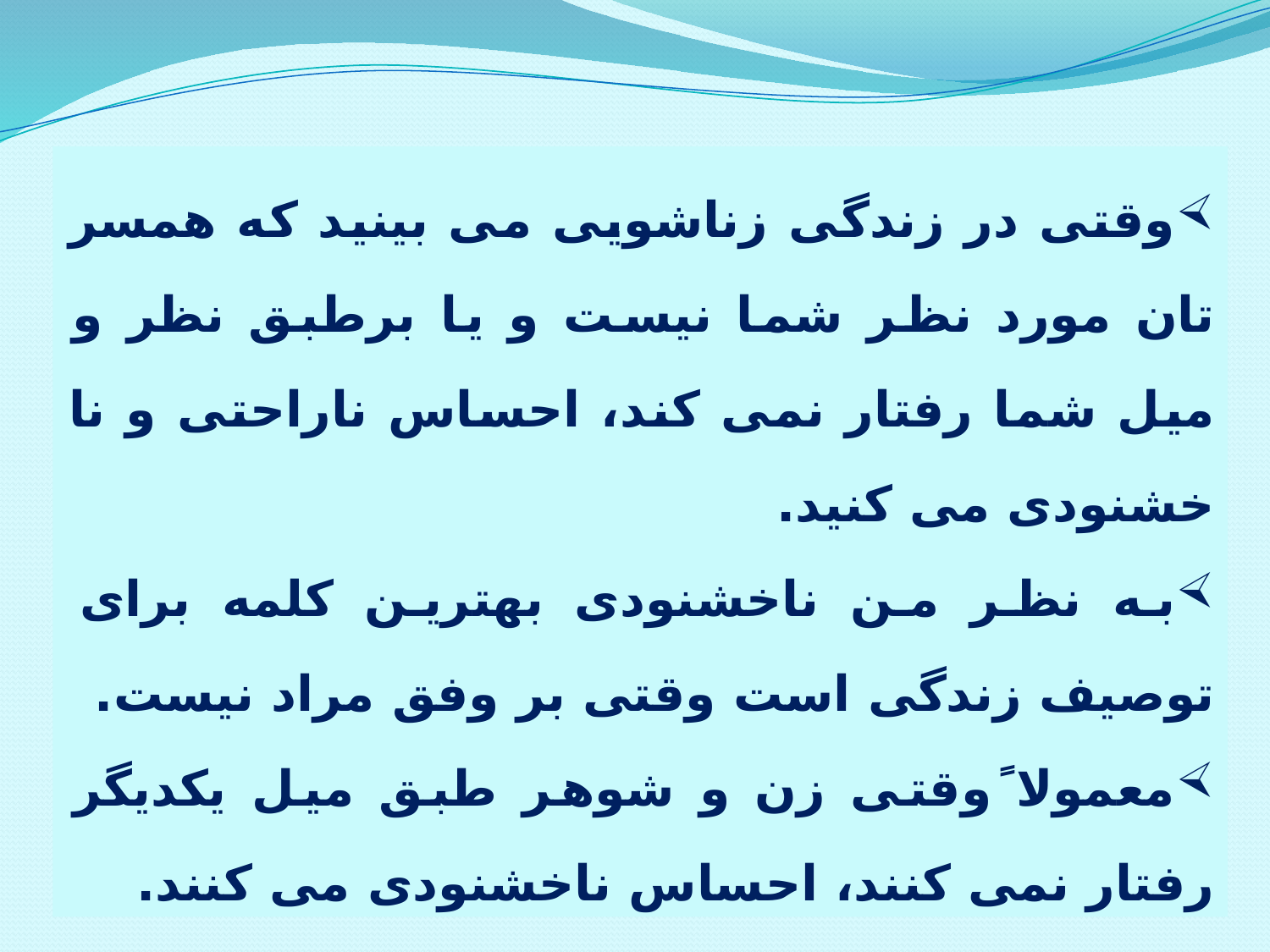

وقتی در زندگی زناشویی می بینید که همسر تان مورد نظر شما نیست و یا برطبق نظر و میل شما رفتار نمی کند، احساس ناراحتی و نا خشنودی می کنید.
به نظر من ناخشنودی بهترین کلمه برای توصیف زندگی است وقتی بر وفق مراد نیست.
معمولا ًوقتی زن و شوهر طبق میل یکدیگر رفتار نمی کنند، احساس ناخشنودی می کنند.